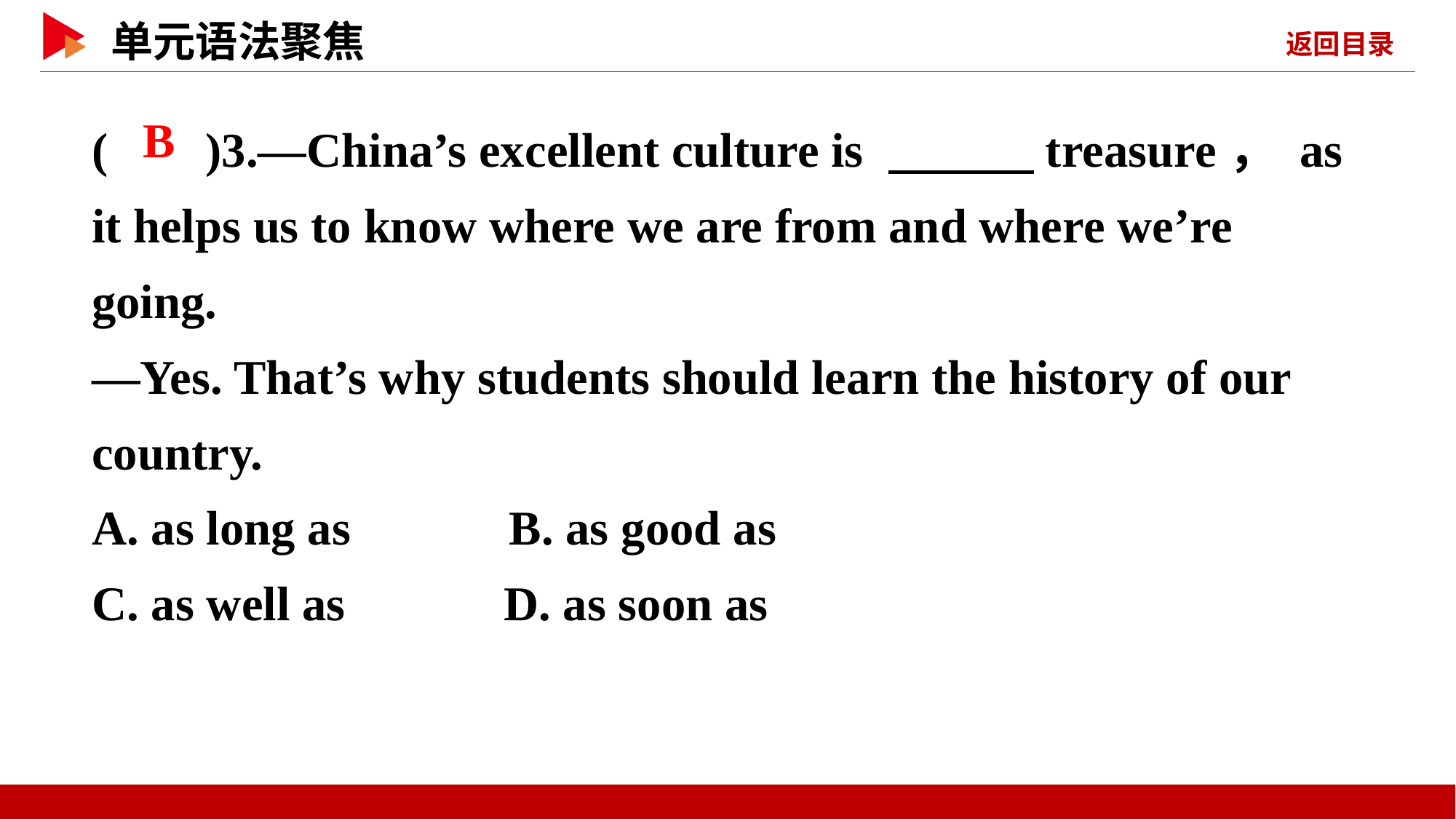

(        )3.—China’s excellent culture is 　　　treasure， as it helps us to know where we are from and where we’re going.
—Yes. That’s why students should learn the history of our country.
A. as long as             B. as good as
C. as well as             D. as soon as
   B